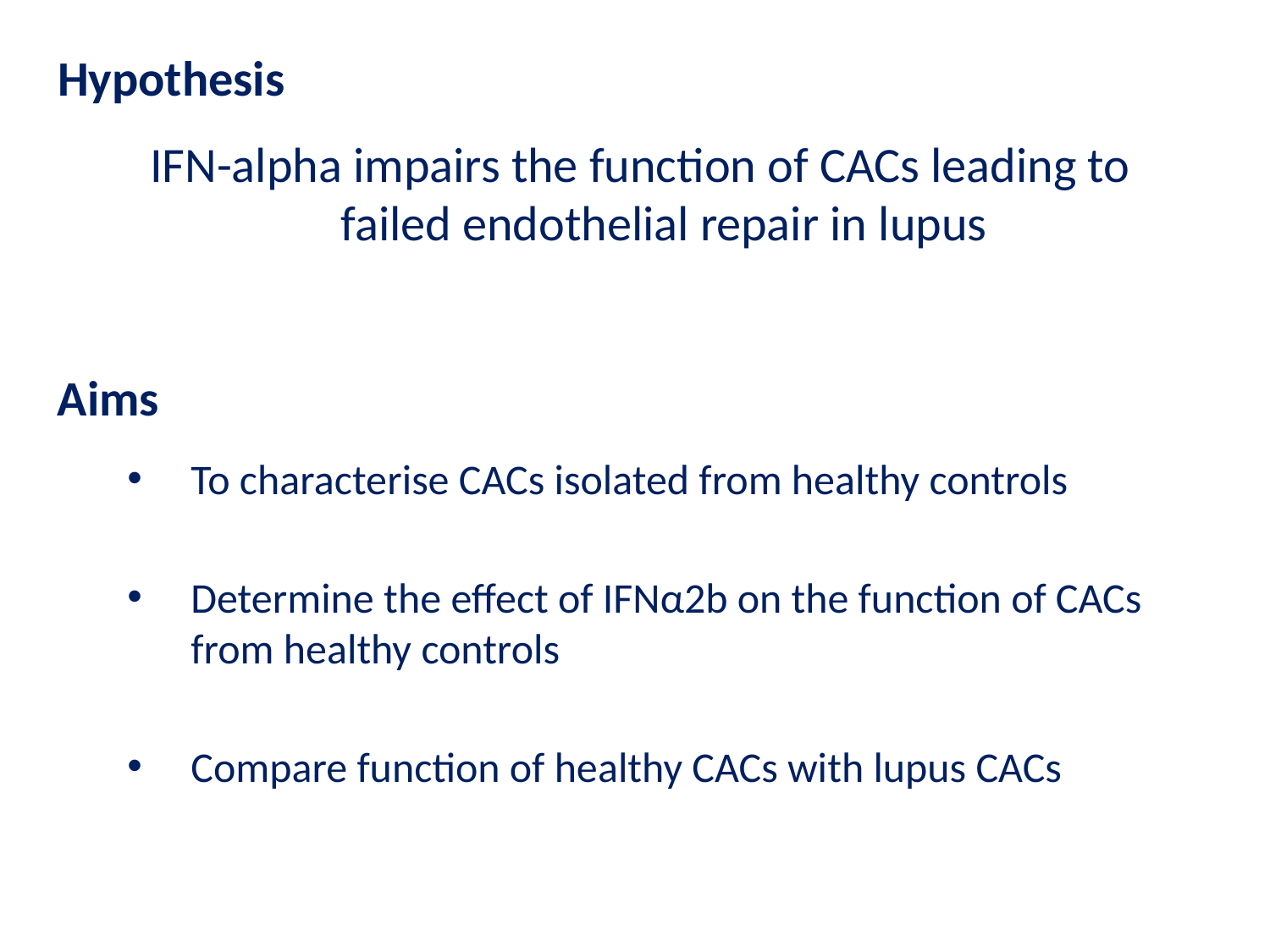

Hypothesis
IFN-alpha impairs the function of CACs leading to failed endothelial repair in lupus
Aims
To characterise CACs isolated from healthy controls

Determine the effect of IFNα2b on the function of CACs from healthy controls

Compare function of healthy CACs with lupus CACs